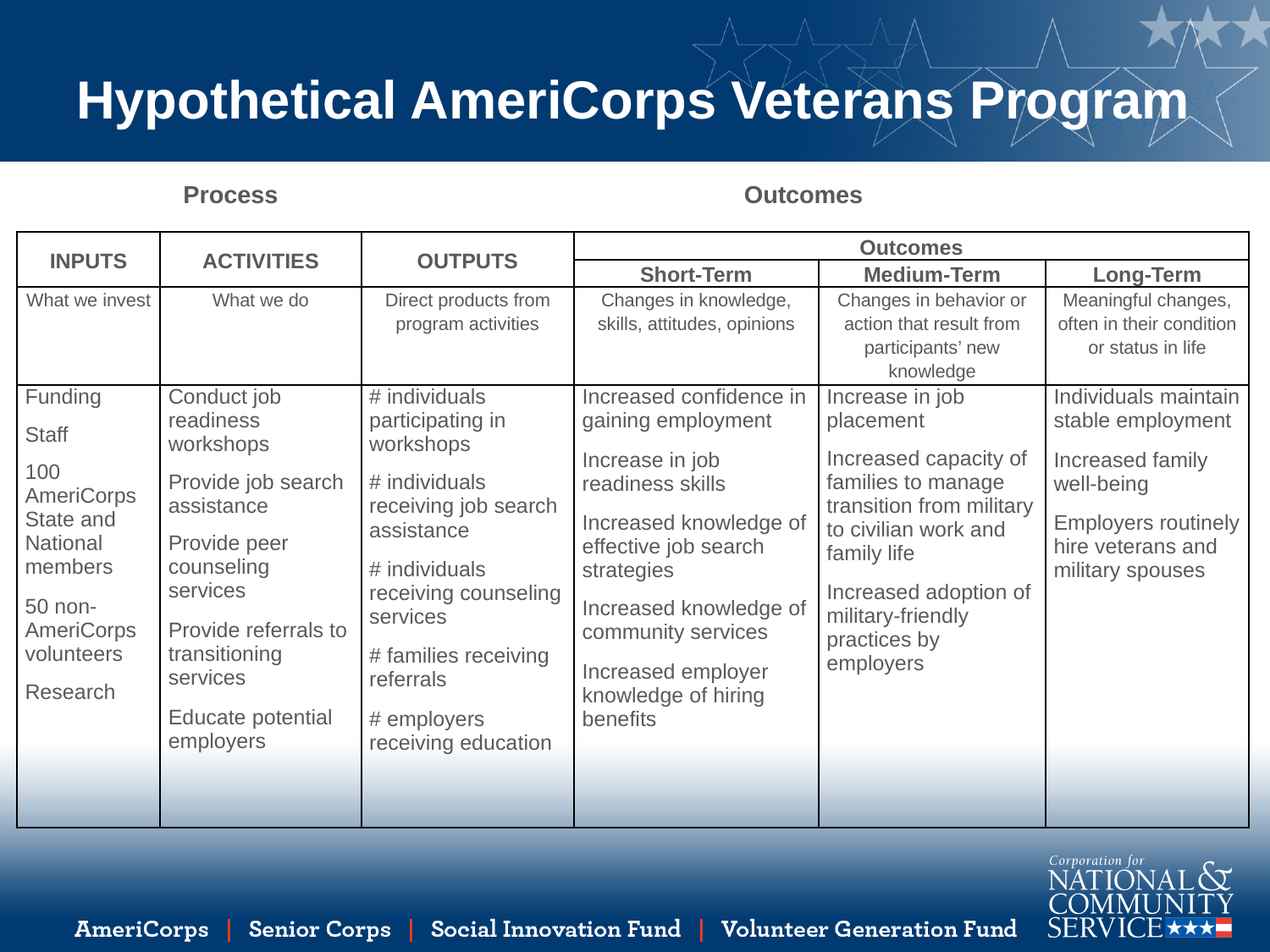

# Hypothetical AmeriCorps Veterans Program
                    Process                                                                     Outcomes
| INPUTS | ACTIVITIES | OUTPUTS | Outcomes |  |  |
| --- | --- | --- | --- | --- | --- |
|  |  |  | Short-Term | Medium-Term | Long-Term |
| What we invest | What we do | Direct products from program activities | Changes in knowledge, skills, attitudes, opinions | Changes in behavior or action that result from participants’ new knowledge | Meaningful changes, often in their condition or status in life |
| Funding Staff 100 AmeriCorps State and National members 50 non-AmeriCorps volunteers Research | Conduct job readiness workshops Provide job search assistance Provide peer counseling services Provide referrals to transitioning services Educate potential employers | # individuals participating in workshops # individuals receiving job search assistance   # individuals receiving counseling services # families receiving referrals # employers receiving education | Increased confidence in gaining employment Increase in job readiness skills Increased knowledge of effective job search strategies  Increased knowledge of community services Increased employer knowledge of hiring benefits | Increase in job placement Increased capacity of families to manage transition from military to civilian work and family life Increased adoption of military-friendly practices by employers | Individuals maintain stable employment Increased family well-being Employers routinely hire veterans and military spouses |